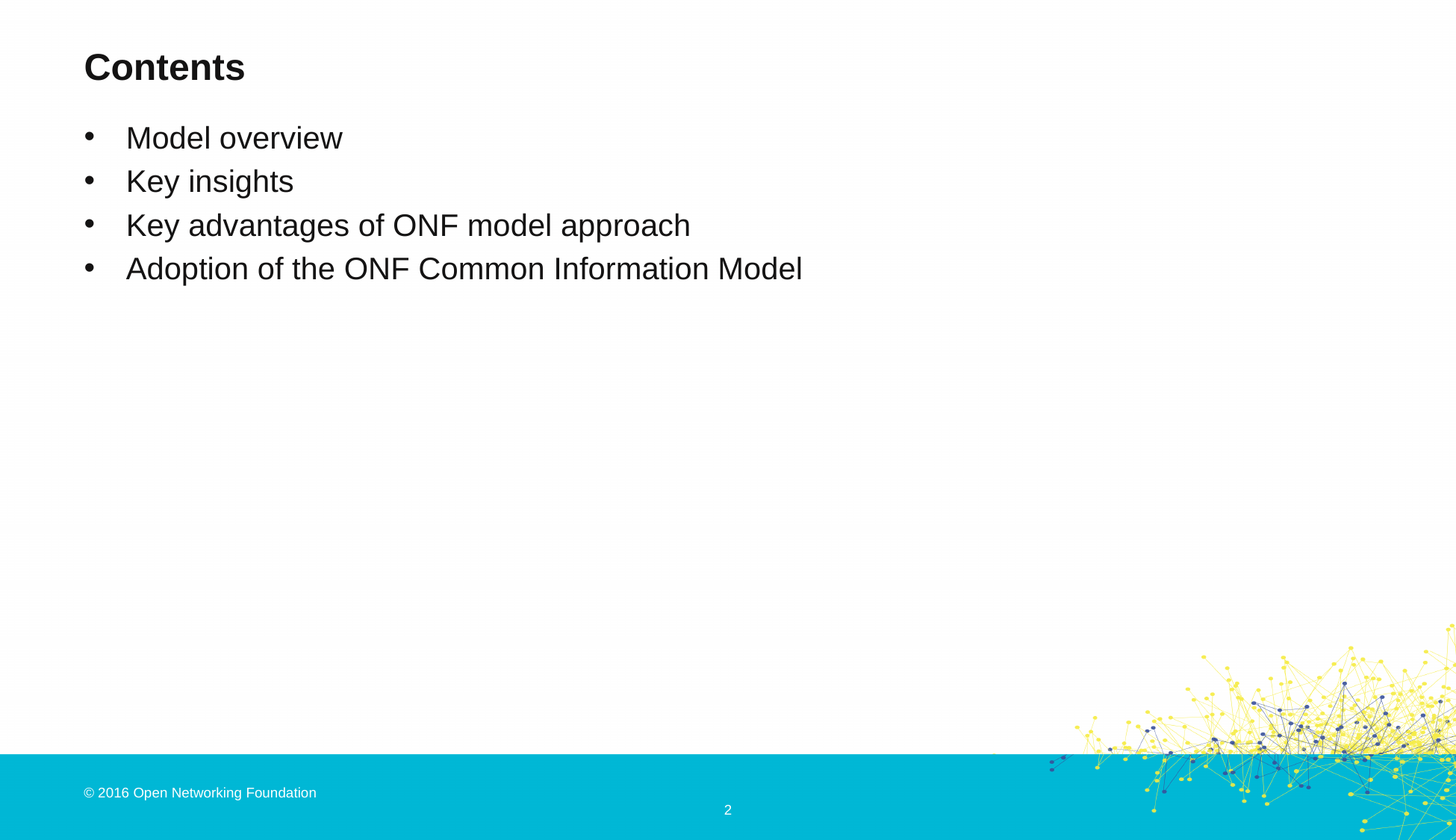

# Contents
Model overview
Key insights
Key advantages of ONF model approach
Adoption of the ONF Common Information Model
2